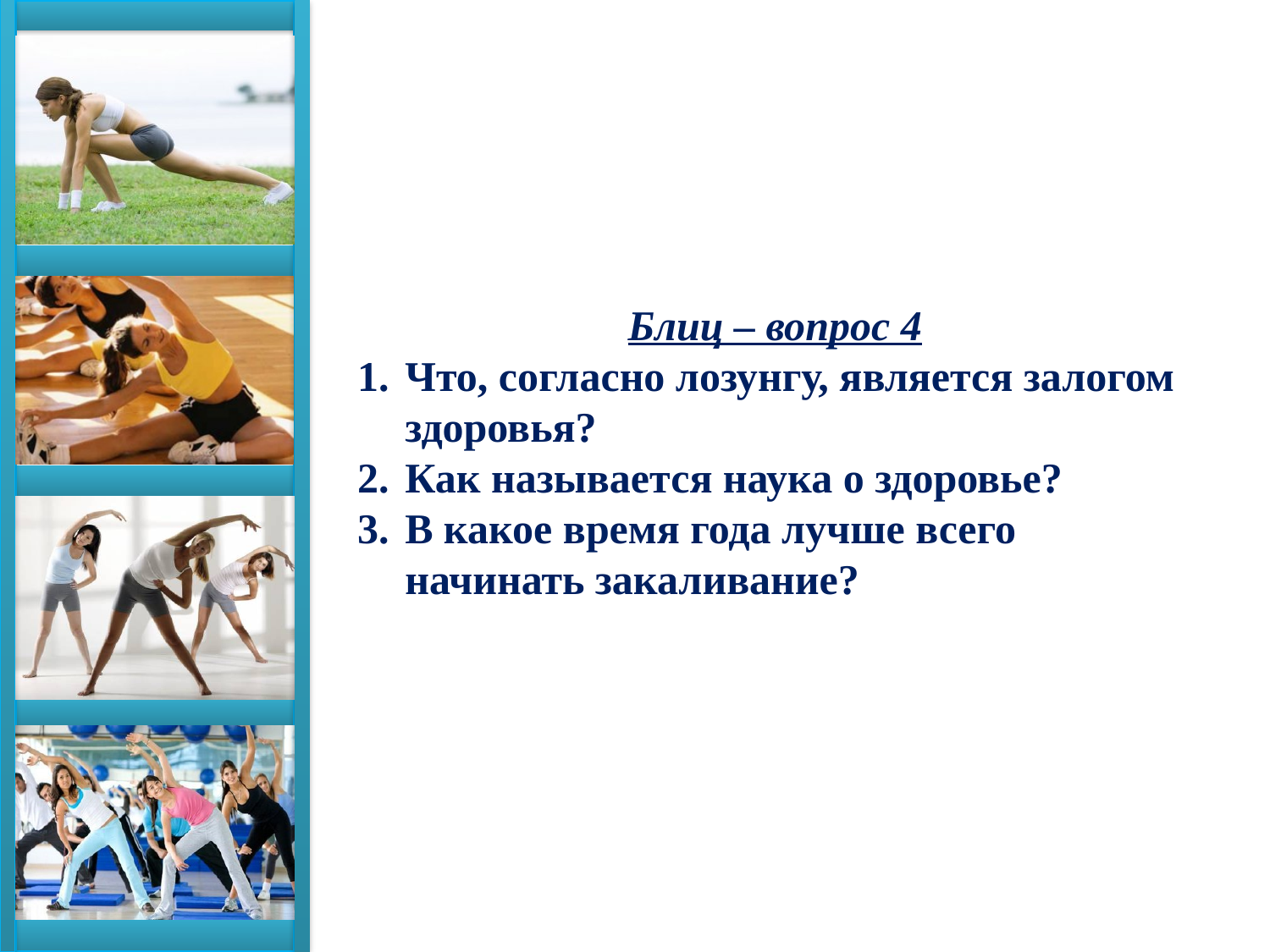

Блиц – вопрос 4
Что, согласно лозунгу, является залогом здоровья?
Как называется наука о здоровье?
В какое время года лучше всего начинать закаливание?